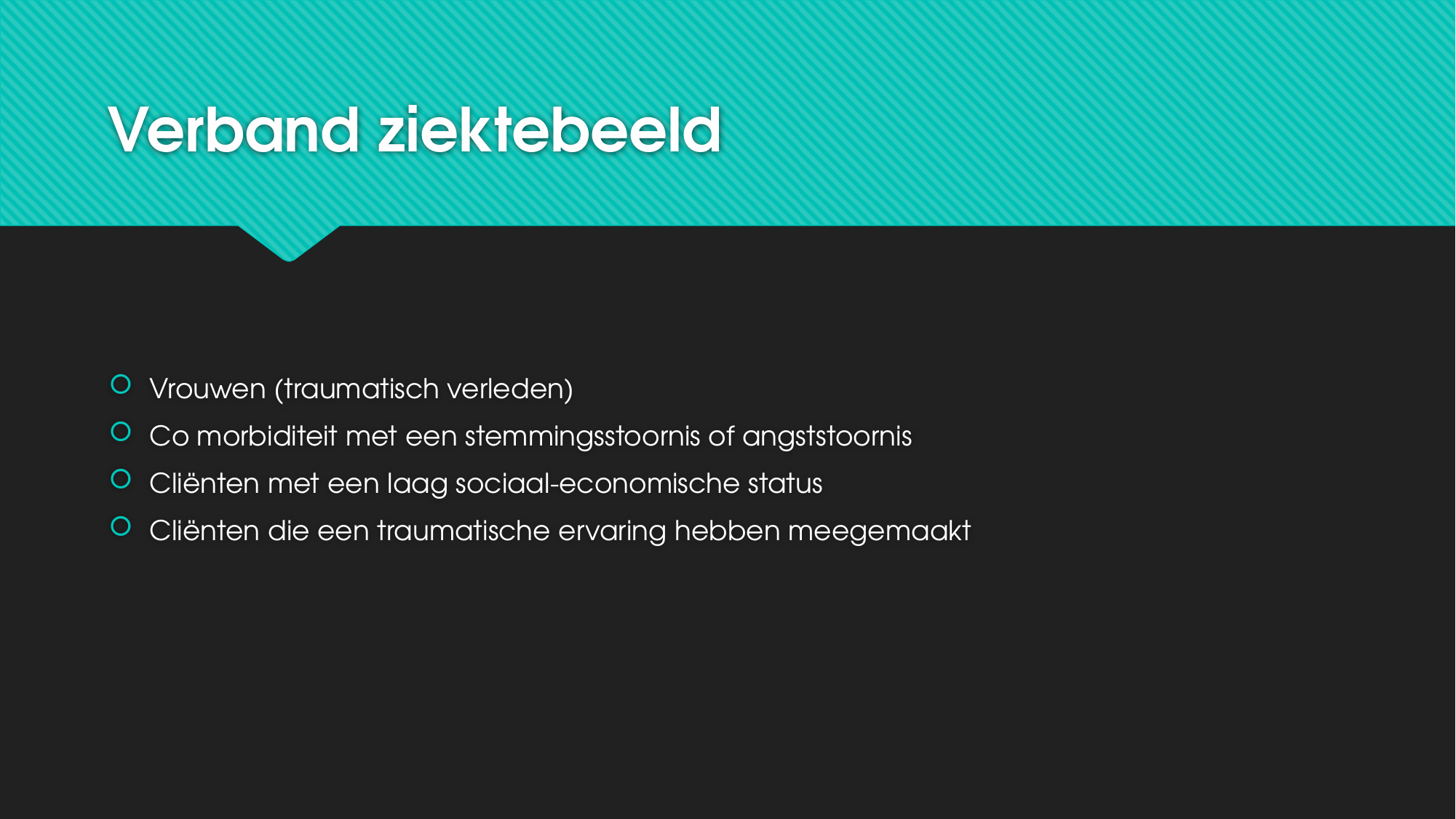

# Verband ziektebeeld
Vrouwen (traumatisch verleden)
Co morbiditeit met een stemmingsstoornis of angststoornis
Cliënten met een laag sociaal-economische status
Cliënten die een traumatische ervaring hebben meegemaakt